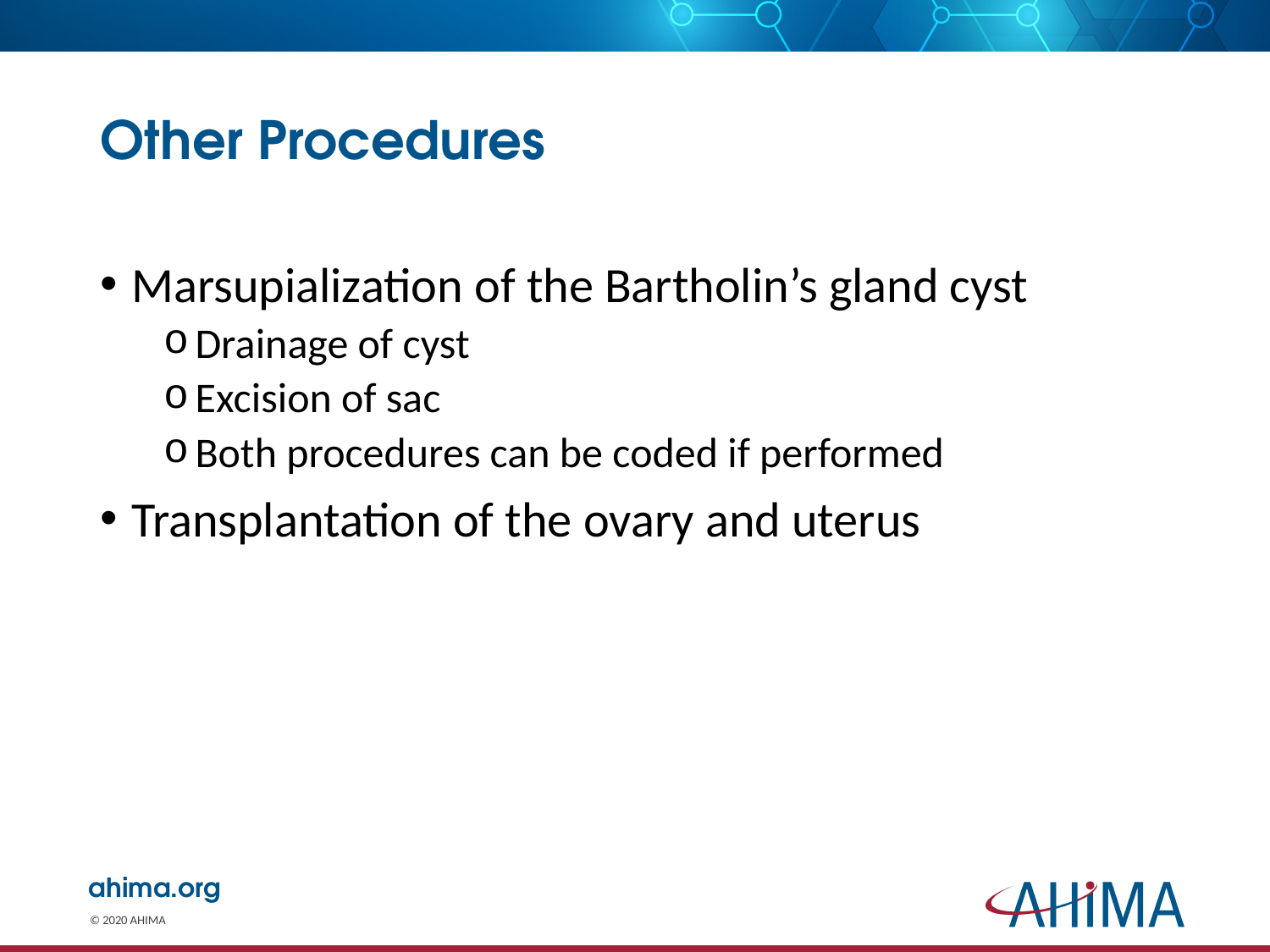

# Other Procedures
Marsupialization of the Bartholin’s gland cyst
Drainage of cyst
Excision of sac
Both procedures can be coded if performed
Transplantation of the ovary and uterus